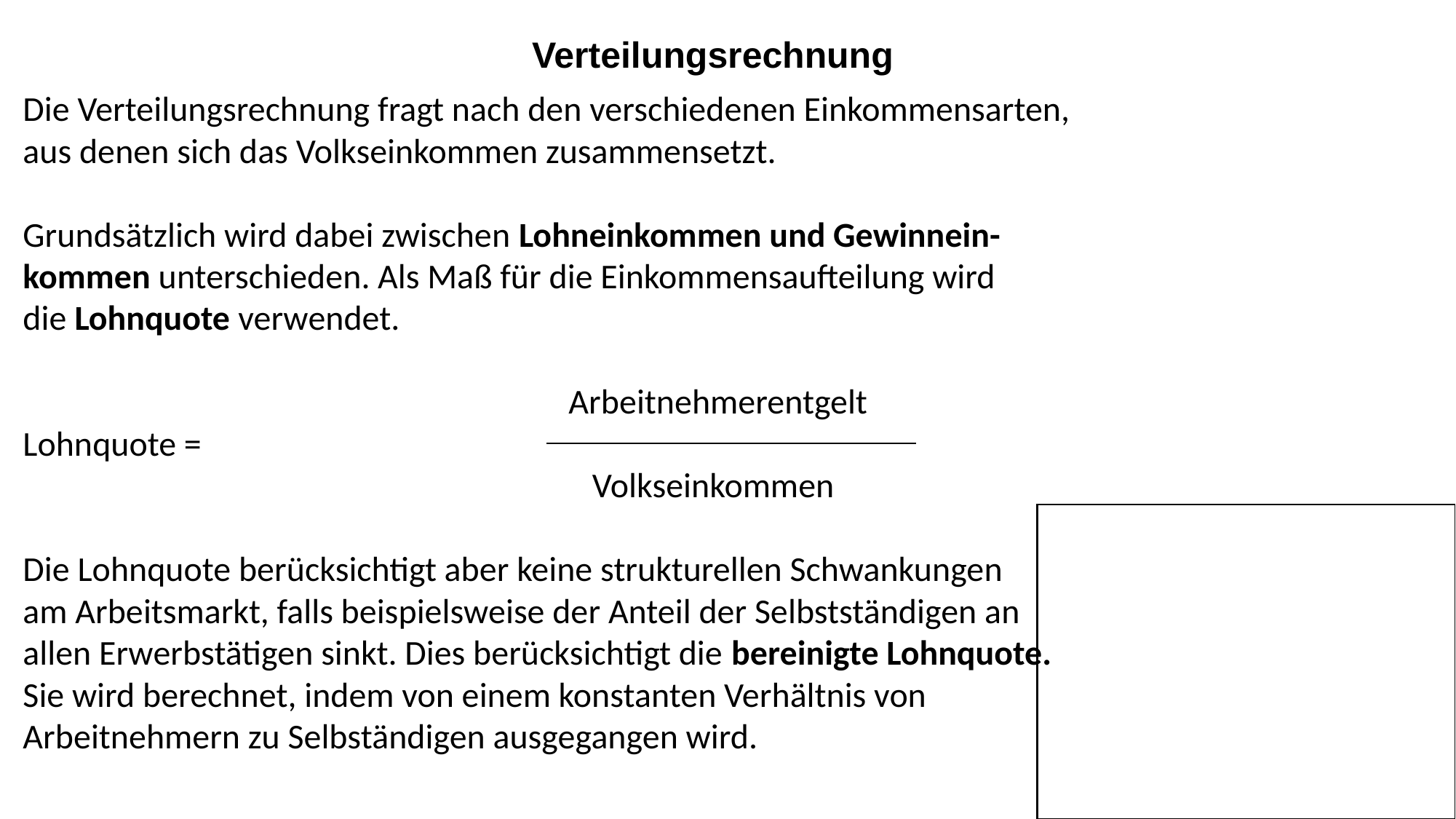

Verteilungsrechnung
Die Verteilungsrechnung fragt nach den verschiedenen Einkommensarten,
aus denen sich das Volkseinkommen zusammensetzt.

Grundsätzlich wird dabei zwischen Lohneinkommen und Gewinnein-
kommen unterschieden. Als Maß für die Einkommensaufteilung wird
die Lohnquote verwendet.

					Arbeitnehmerentgelt
Lohnquote =
					   Volkseinkommen

Die Lohnquote berücksichtigt aber keine strukturellen Schwankungen
am Arbeitsmarkt, falls beispielsweise der Anteil der Selbstständigen an
allen Erwerbstätigen sinkt. Dies berücksichtigt die bereinigte Lohnquote.
Sie wird berechnet, indem von einem konstanten Verhältnis von Arbeitnehmern zu Selbständigen ausgegangen wird.